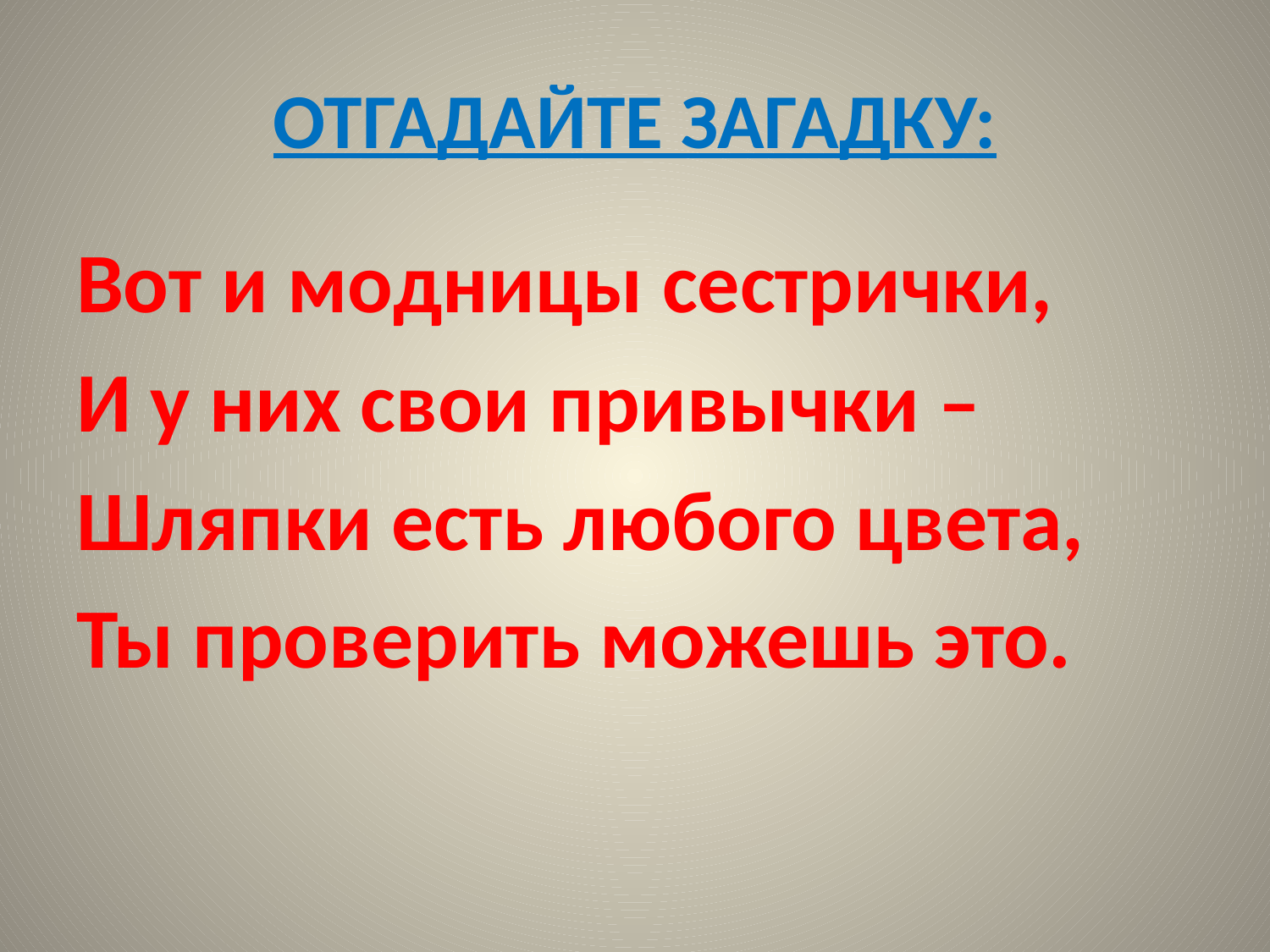

# ОТГАДАЙТЕ ЗАГАДКУ:
Вот и модницы сестрички,
И у них свои привычки –
Шляпки есть любого цвета,
Ты проверить можешь это.